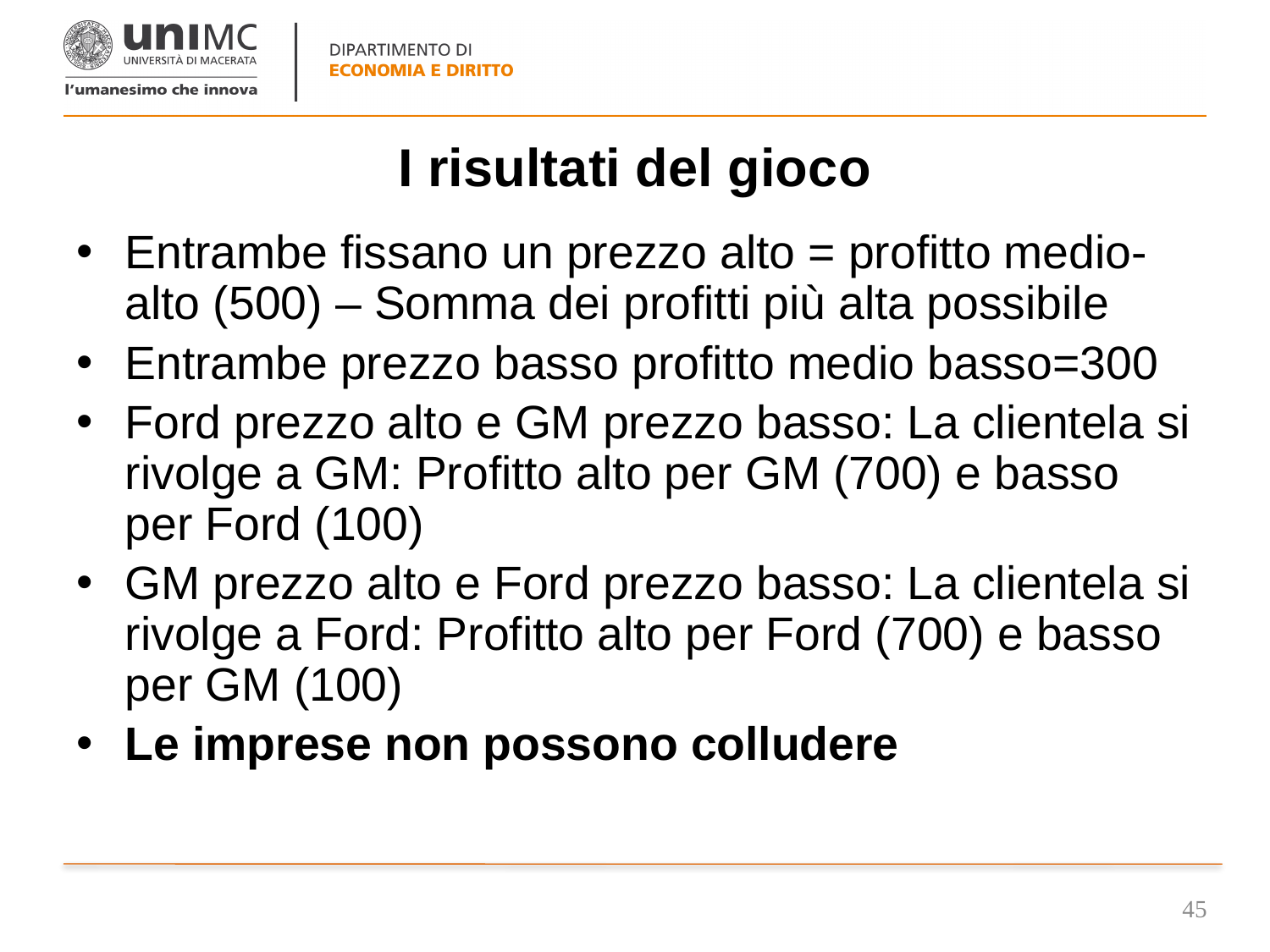

# I risultati del gioco
Entrambe fissano un prezzo alto = profitto medio-alto (500) – Somma dei profitti più alta possibile
Entrambe prezzo basso profitto medio basso=300
Ford prezzo alto e GM prezzo basso: La clientela si rivolge a GM: Profitto alto per GM (700) e basso per Ford (100)
GM prezzo alto e Ford prezzo basso: La clientela si rivolge a Ford: Profitto alto per Ford (700) e basso per GM (100)
Le imprese non possono colludere
45